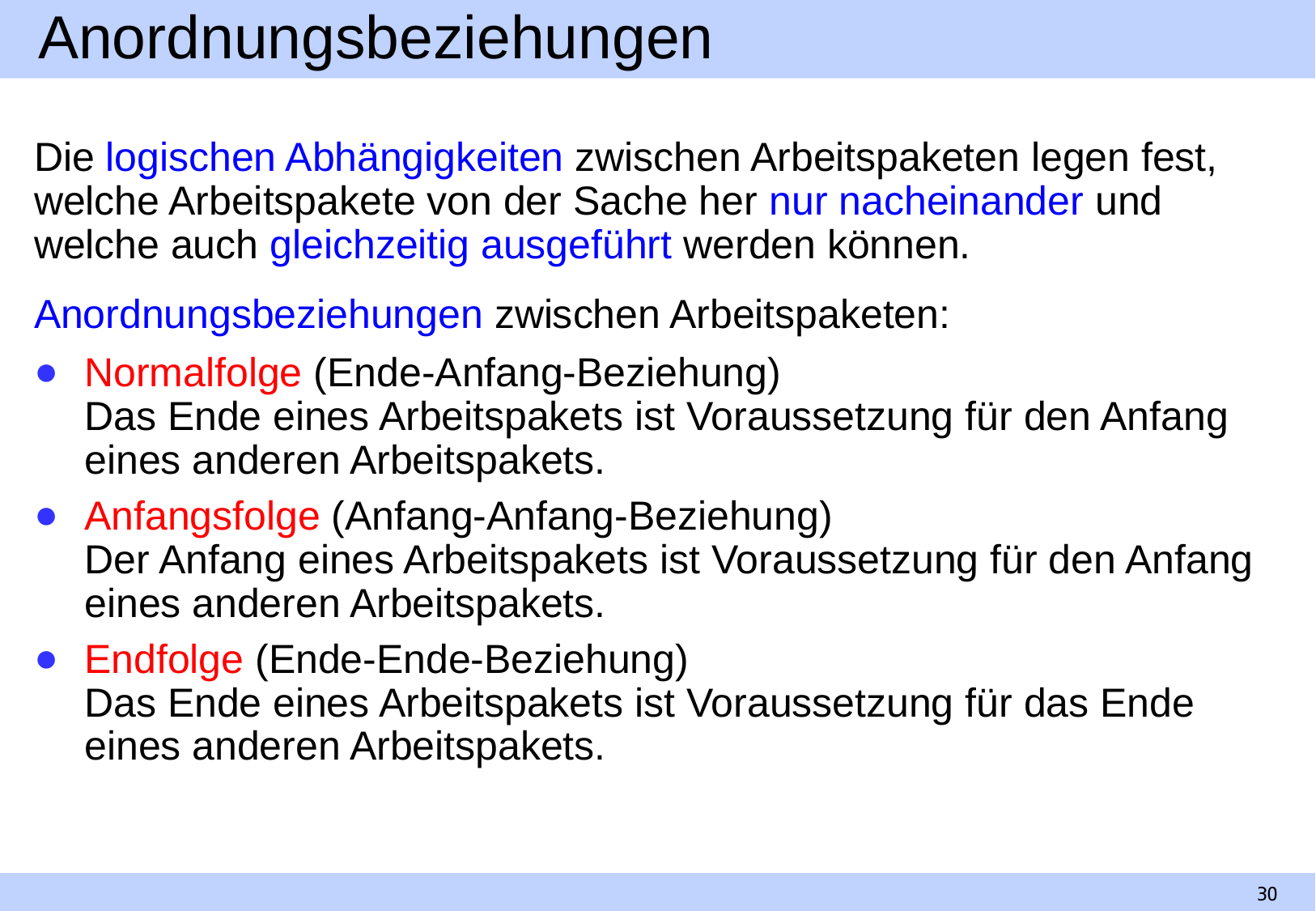

# Anordnungsbeziehungen
Die logischen Abhängigkeiten zwischen Arbeitspaketen legen fest, welche Arbeitspakete von der Sache her nur nacheinander und welche auch gleichzeitig ausgeführt werden können.
Anordnungsbeziehungen zwischen Arbeitspaketen:
Normalfolge (Ende-Anfang-Beziehung)
Das Ende eines Arbeitspakets ist Voraussetzung für den Anfang eines anderen Arbeitspakets.
Anfangsfolge (Anfang-Anfang-Beziehung)
Der Anfang eines Arbeitspakets ist Voraussetzung für den Anfang eines anderen Arbeitspakets.
Endfolge (Ende-Ende-Beziehung)
Das Ende eines Arbeitspakets ist Voraussetzung für das Ende eines anderen Arbeitspakets.
30